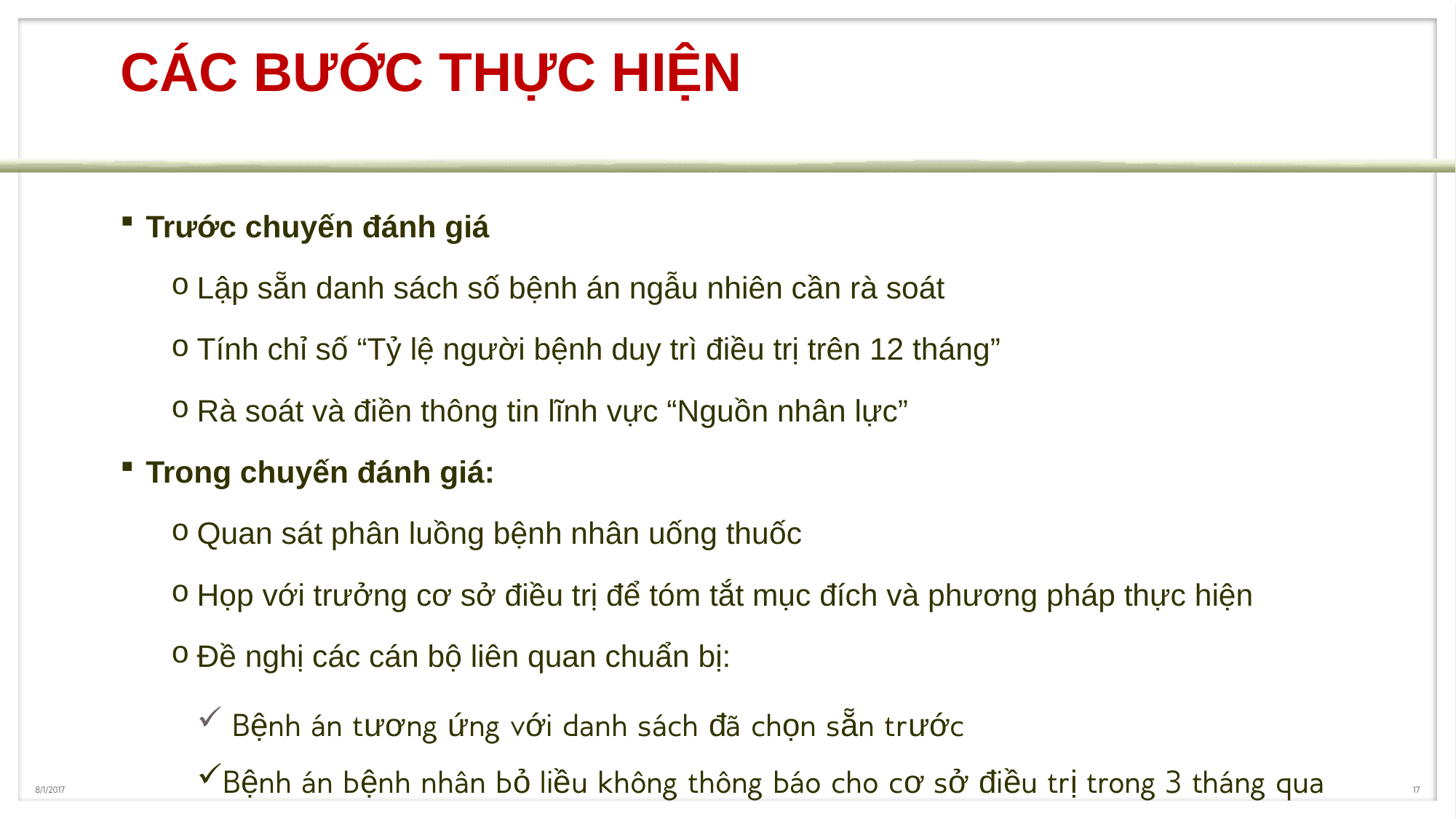

# CÁC BƯỚC THỰC HIỆN
Trước chuyến đánh giá
Lập sẵn danh sách số bệnh án ngẫu nhiên cần rà soát
Tính chỉ số “Tỷ lệ người bệnh duy trì điều trị trên 12 tháng”
Rà soát và điền thông tin lĩnh vực “Nguồn nhân lực”
Trong chuyến đánh giá:
Quan sát phân luồng bệnh nhân uống thuốc
Họp với trưởng cơ sở điều trị để tóm tắt mục đích và phương pháp thực hiện
Đề nghị các cán bộ liên quan chuẩn bị:
 Bệnh án tương ứng với danh sách đã chọn sẵn trước
Bệnh án bệnh nhân bỏ liều không thông báo cho cơ sở điều trị trong 3 tháng qua

8/1/2017
17